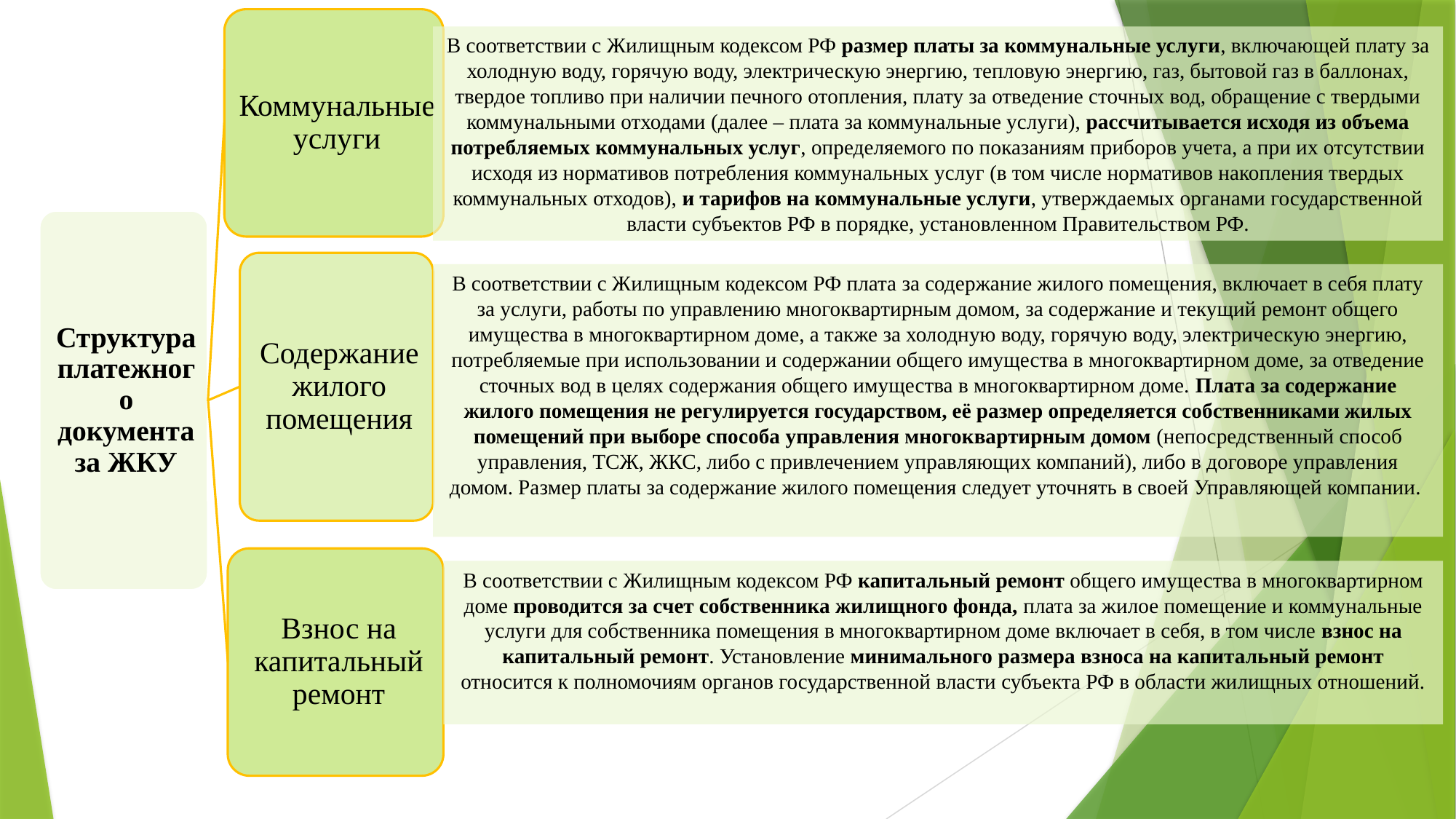

Структура платежного документа за ЖКУ

Коммунальные услуги

Содержание жилого помещения

Взнос на капитальный ремонт
В соответствии с Жилищным кодексом РФ размер платы за коммунальные услуги, включающей плату за холодную воду, горячую воду, электрическую энергию, тепловую энергию, газ, бытовой газ в баллонах, твердое топливо при наличии печного отопления, плату за отведение сточных вод, обращение с твердыми коммунальными отходами (далее – плата за коммунальные услуги), рассчитывается исходя из объема потребляемых коммунальных услуг, определяемого по показаниям приборов учета, а при их отсутствии исходя из нормативов потребления коммунальных услуг (в том числе нормативов накопления твердых коммунальных отходов), и тарифов на коммунальные услуги, утверждаемых органами государственной власти субъектов РФ в порядке, установленном Правительством РФ.
В соответствии с Жилищным кодексом РФ плата за содержание жилого помещения, включает в себя плату за услуги, работы по управлению многоквартирным домом, за содержание и текущий ремонт общего имущества в многоквартирном доме, а также за холодную воду, горячую воду, электрическую энергию, потребляемые при использовании и содержании общего имущества в многоквартирном доме, за отведение сточных вод в целях содержания общего имущества в многоквартирном доме. Плата за содержание жилого помещения не регулируется государством, её размер определяется собственниками жилых помещений при выборе способа управления многоквартирным домом (непосредственный способ управления, ТСЖ, ЖКС, либо с привлечением управляющих компаний), либо в договоре управления домом. Размер платы за содержание жилого помещения следует уточнять в своей Управляющей компании.

В соответствии с Жилищным кодексом РФ капитальный ремонт общего имущества в многоквартирном доме проводится за счет собственника жилищного фонда, плата за жилое помещение и коммунальные услуги для собственника помещения в многоквартирном доме включает в себя, в том числе взнос на капитальный ремонт. Установление минимального размера взноса на капитальный ремонт относится к полномочиям органов государственной власти субъекта РФ в области жилищных отношений.